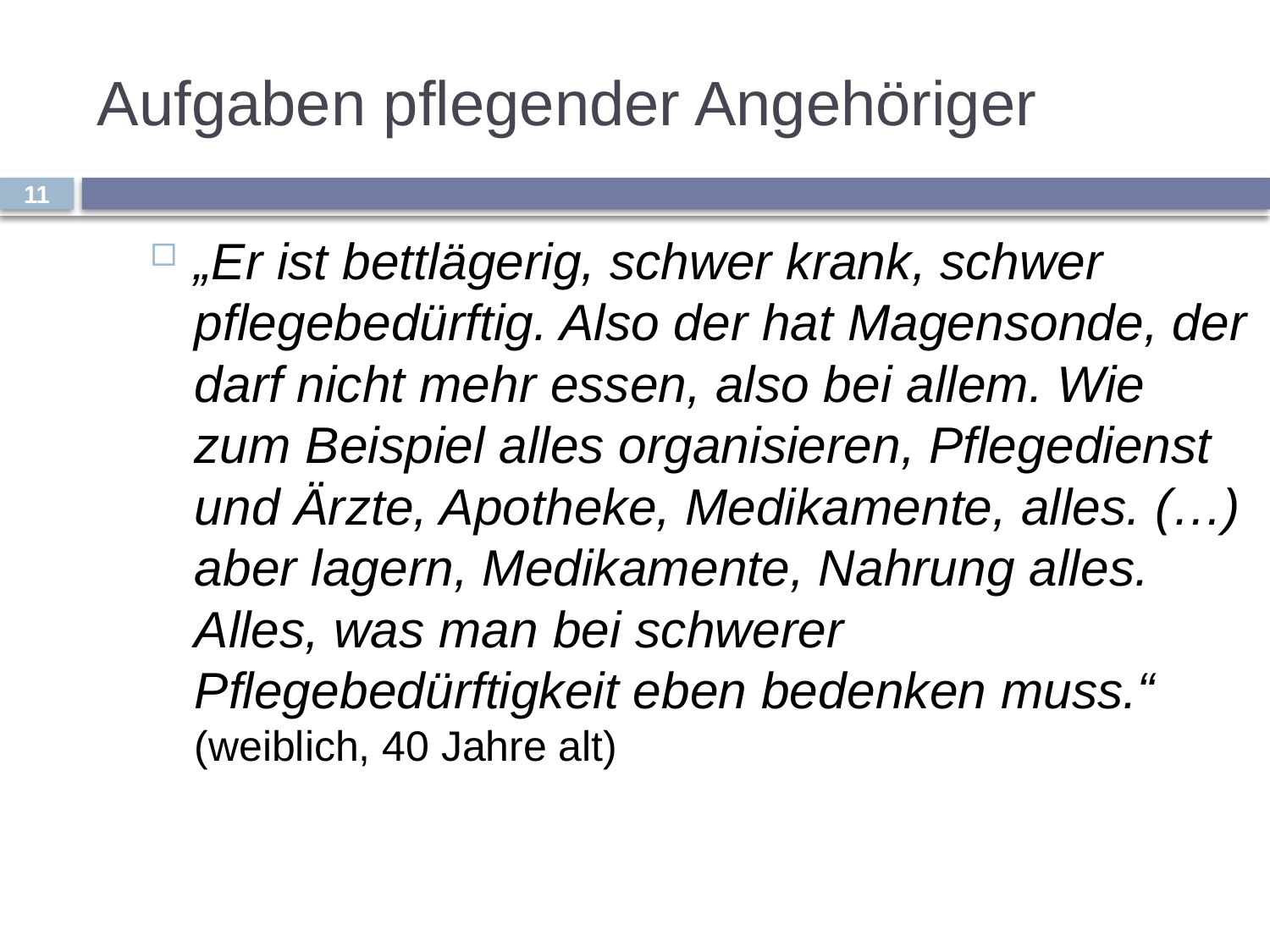

# Aufgaben pflegender Angehöriger
11
„Er ist bettlägerig, schwer krank, schwer pflegebedürftig. Also der hat Magensonde, der darf nicht mehr essen, also bei allem. Wie zum Beispiel alles organisieren, Pflegedienst und Ärzte, Apotheke, Medikamente, alles. (…) aber lagern, Medikamente, Nahrung alles. Alles, was man bei schwerer Pflegebedürftigkeit eben bedenken muss.“ (weiblich, 40 Jahre alt)